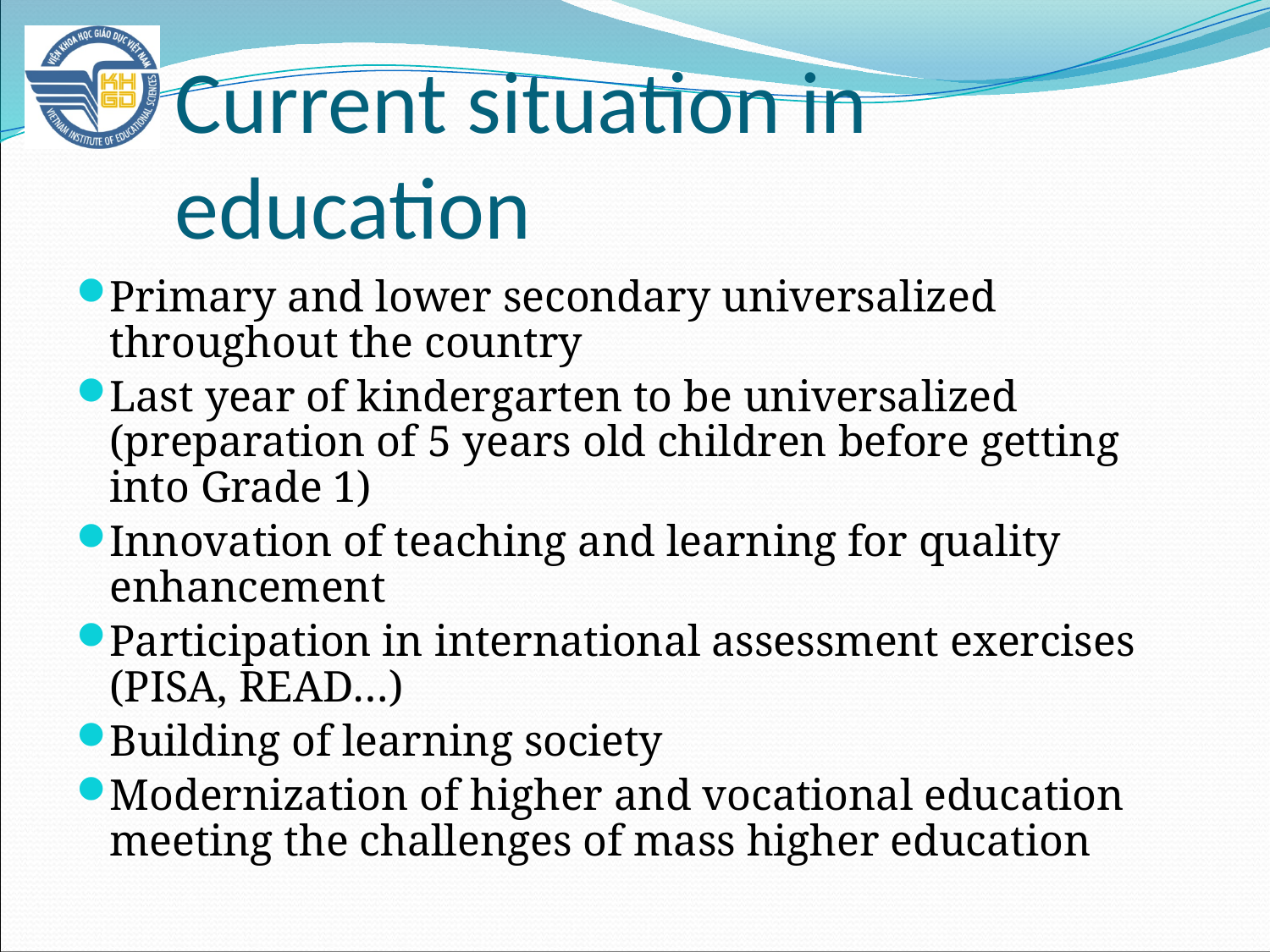

# Current situation in education
Primary and lower secondary universalized  throughout the country
Last year of kindergarten to be universalized (preparation of 5 years old children before getting into Grade 1)
Innovation of teaching and learning for quality enhancement
Participation in international assessment exercises  (PISA, READ…)
Building of learning society
Modernization of higher and vocational education meeting the challenges of mass higher education